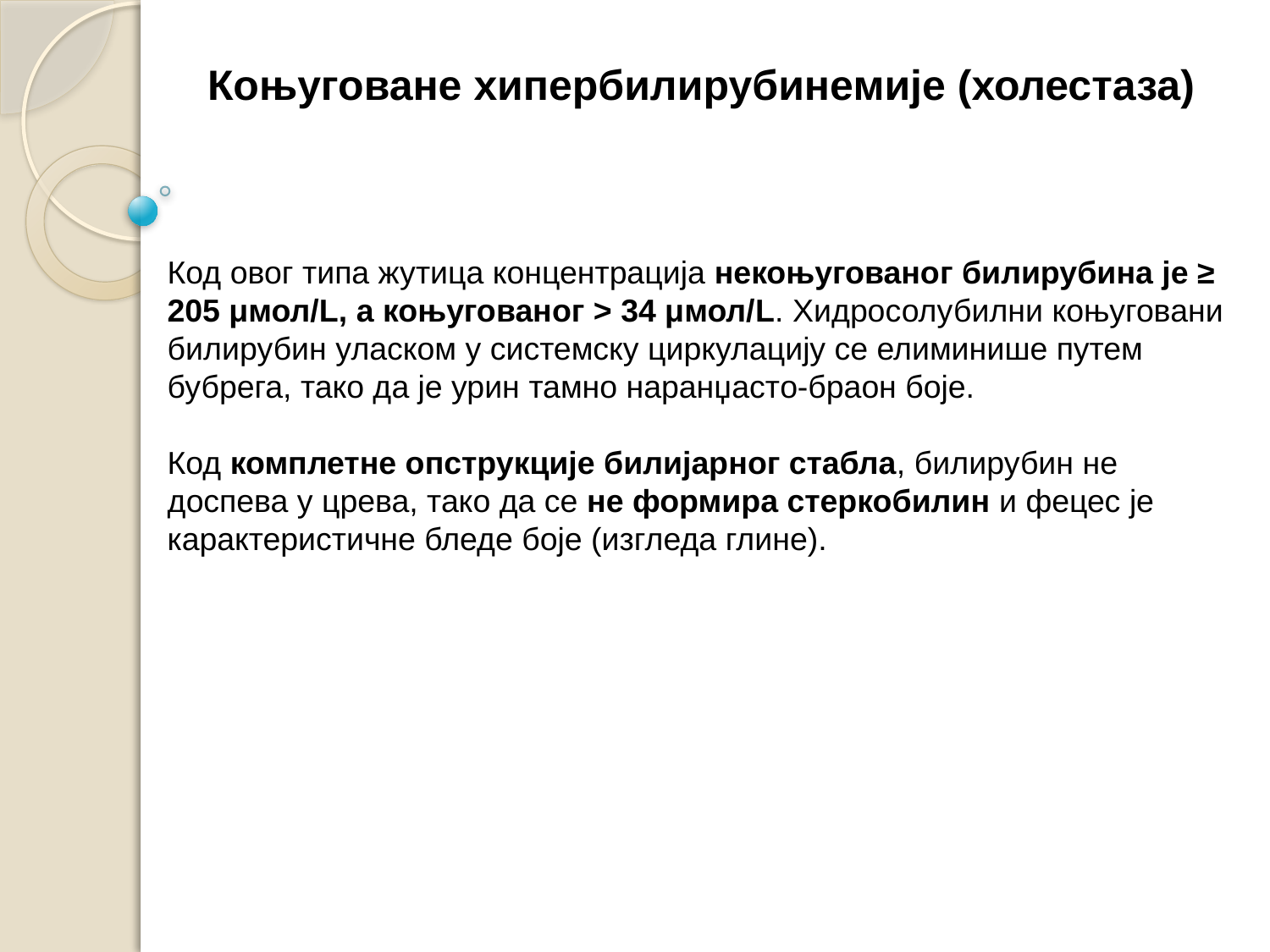

Коњуговане хипербилирубинемије (холестаза)
Код овог типа жутица концентрација некоњугованог билирубина је ≥ 205 μмол/L, а коњугованог > 34 μмол/L. Хидросолубилни коњуговани билирубин уласком у системску циркулацију се елиминише путем бубрега, тако да је урин тамно наранџасто-браон боје.

Код комплетне опструкције билијарног стабла, билирубин не доспева у црева, тако да се не формира стеркобилин и фецес је карактеристичне бледе боје (изгледа глине).